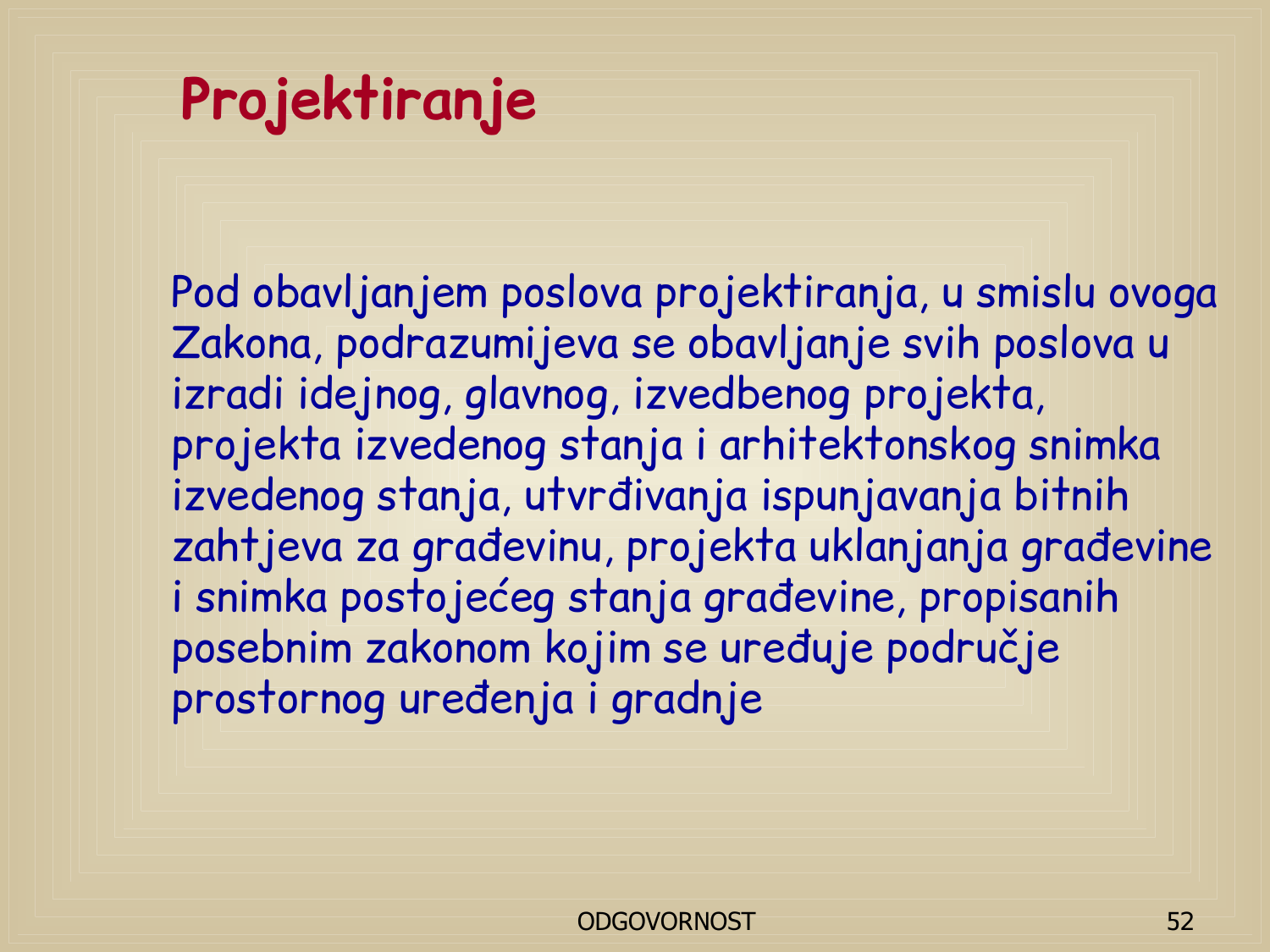

# Projektiranje
Pod obavljanjem poslova projektiranja, u smislu ovoga Zakona, podrazumijeva se obavljanje svih poslova u izradi idejnog, glavnog, izvedbenog projekta, projekta izvedenog stanja i arhitektonskog snimka izvedenog stanja, utvrđivanja ispunjavanja bitnih zahtjeva za građevinu, projekta uklanjanja građevine i snimka postojećeg stanja građevine, propisanih posebnim zakonom kojim se uređuje područje prostornog uređenja i gradnje

ODGOVORNOST
52